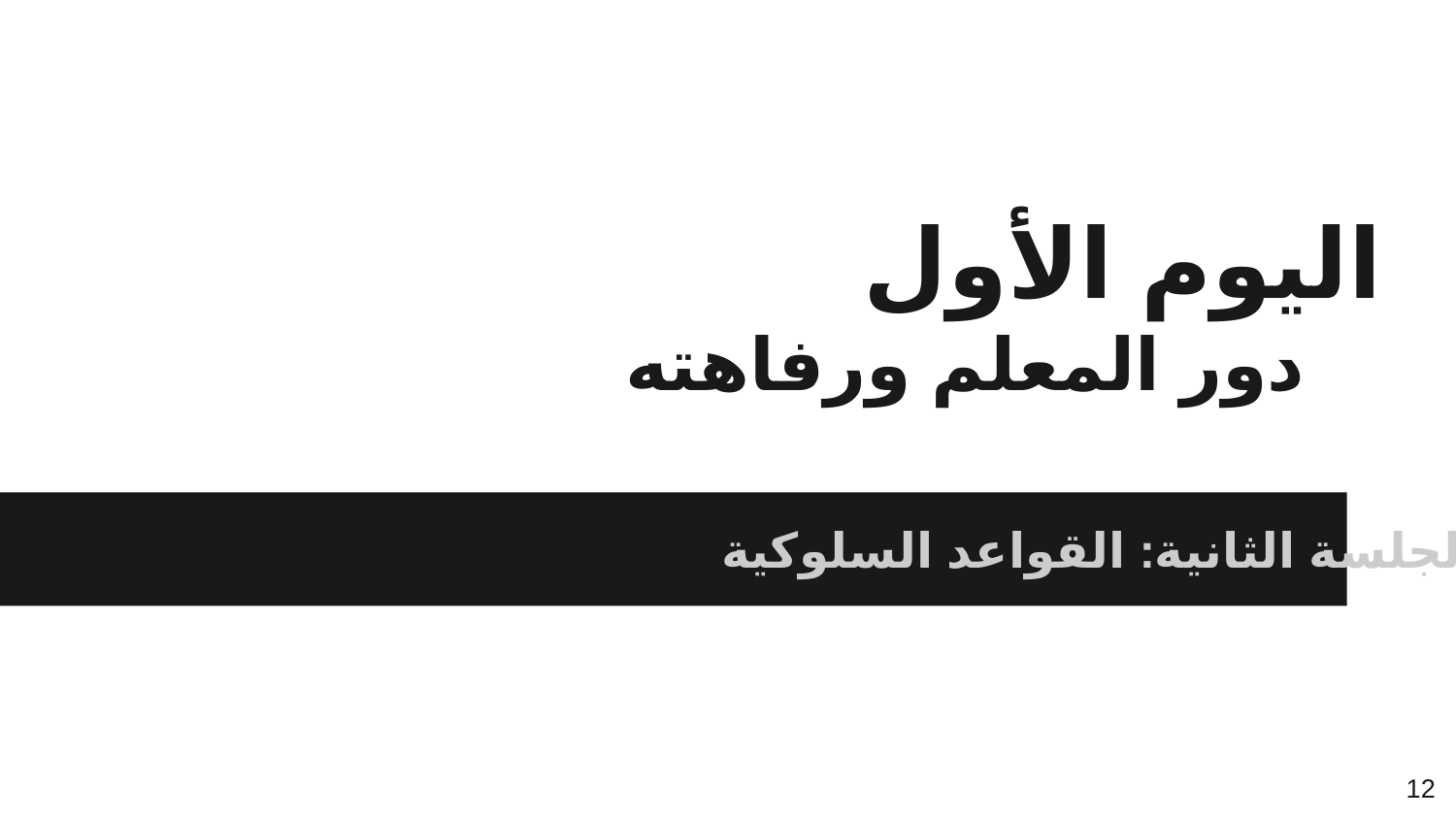

# اليوم الأول
دور المعلم ورفاهته
الجلسة الثانية: القواعد السلوكية
12